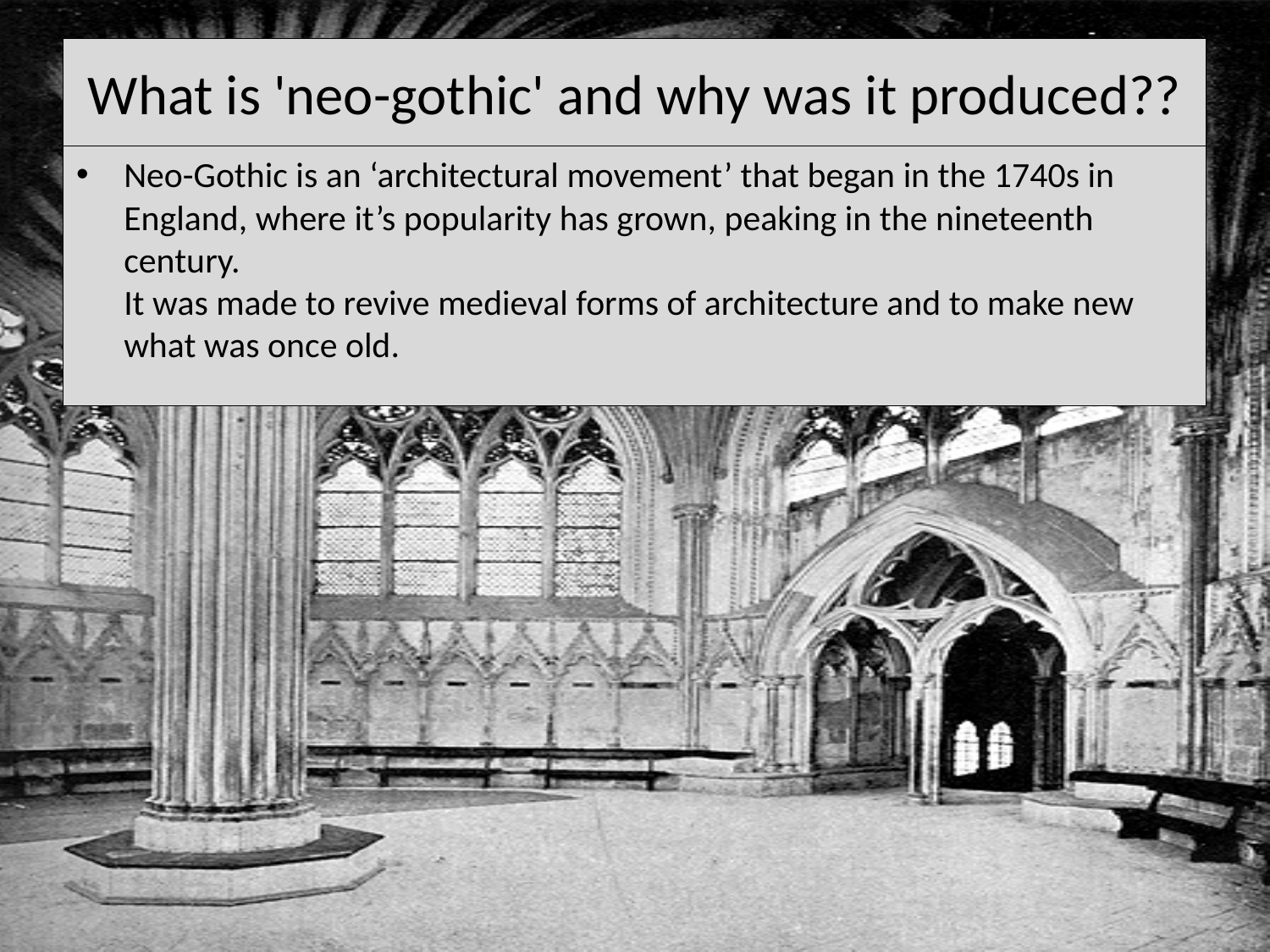

#
What is 'neo-gothic' and why was it produced??
Neo-Gothic is an ‘architectural movement’ that began in the 1740s in England, where it’s popularity has grown, peaking in the nineteenth century.
It was made to revive medieval forms of architecture and to make new what was once old.